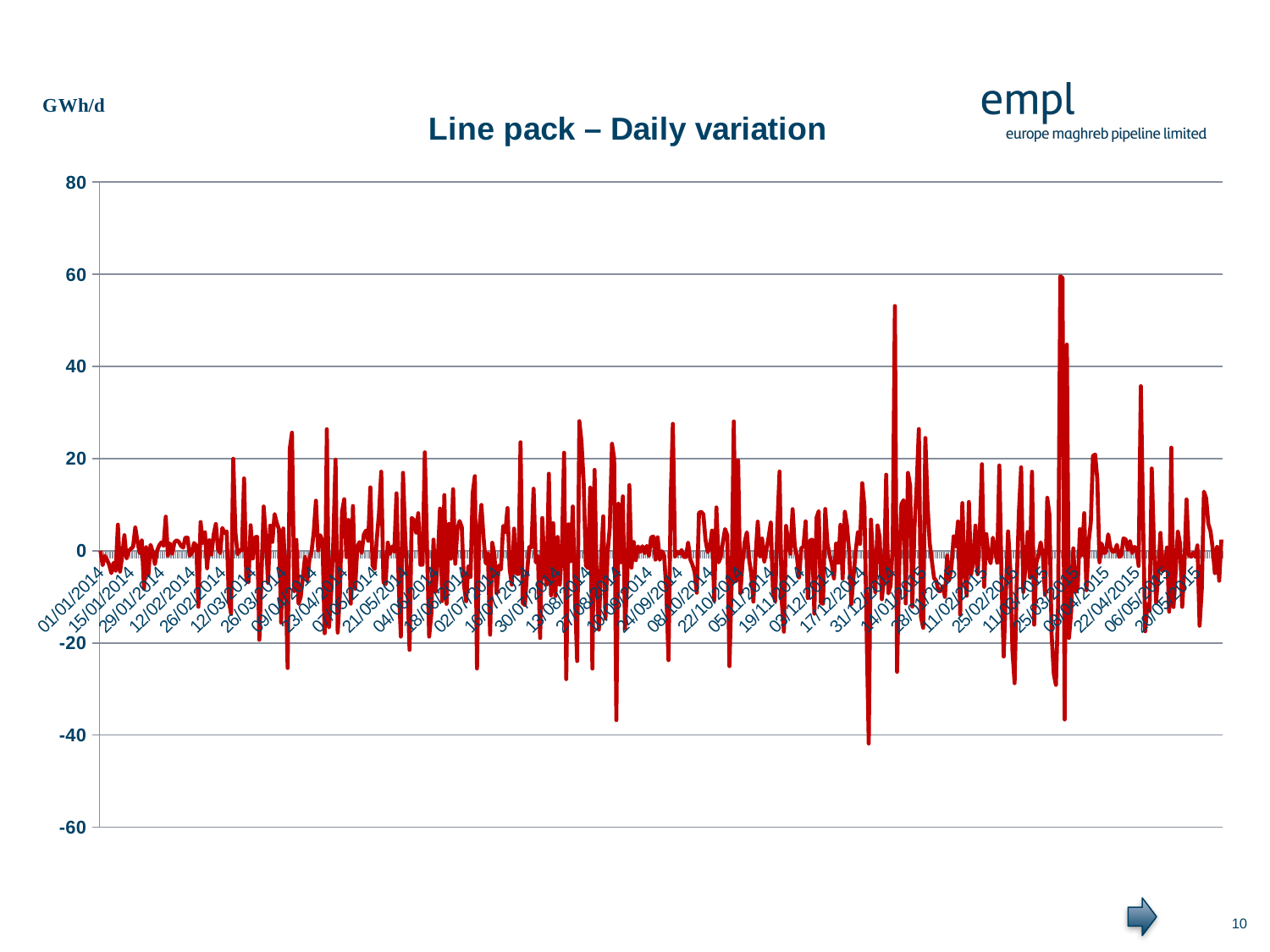

### Chart: Line pack – Daily variation

| Category | Linepack variation GWh/day |
|---|---|
| 41640 | 0.0 |
| 41641 | -3.1361776910000003 |
| 41642 | -1.114399439 |
| 41643 | -1.9356215809999961 |
| 41644 | -3.0276496199999987 |
| 41645 | -4.842354253999988 |
| 41646 | -2.612181625 |
| 41647 | -4.378687355 |
| 41648 | 5.6569184759999915 |
| 41649 | -4.523103674999993 |
| 41650 | -1.059775449 |
| 41651 | 3.3778169549999997 |
| 41652 | -1.67158378 |
| 41653 | -0.0037761220000000085 |
| 41654 | 0.4250598600000005 |
| 41655 | 0.896182163 |
| 41656 | 5.053027034 |
| 41657 | 2.030213762000001 |
| 41658 | -0.4990674220000003 |
| 41659 | 2.232314096 |
| 41660 | -8.245494814000018 |
| 41661 | 0.77379349 |
| 41662 | -5.295337258999988 |
| 41663 | 1.2899117799999982 |
| 41664 | -0.21207759299999998 |
| 41665 | -2.9210505309999997 |
| 41666 | 0.003907522000000008 |
| 41667 | 1.1807450690000023 |
| 41668 | 1.8362481730000018 |
| 41669 | 1.072851933 |
| 41670 | 7.402377055 |
| 41671 | -1.024167271 |
| 41672 | 1.5697855900000002 |
| 41673 | -0.634470211000001 |
| 41674 | 1.8293517579999974 |
| 41675 | 2.275832854 |
| 41676 | 1.9336342379999953 |
| 41677 | 1.063687624000002 |
| 41678 | 0.679661822000002 |
| 41679 | 2.8552924569999987 |
| 41680 | 2.8414309369999997 |
| 41681 | -1.0562539610000028 |
| 41682 | -0.4451634180000003 |
| 41683 | 1.6815892369999998 |
| 41684 | 1.1664689129999999 |
| 41685 | -12.151195040000001 |
| 41686 | 6.235217012 |
| 41687 | 1.698029543 |
| 41688 | 4.006838449 |
| 41689 | -3.808780275 |
| 41690 | 2.278378292 |
| 41691 | -0.816126513 |
| 41692 | 3.4606221729999995 |
| 41693 | 5.8138360729999885 |
| 41694 | 0.3108975470000004 |
| 41695 | -0.48566857700000077 |
| 41696 | 4.952244832000001 |
| 41697 | 3.839111107 |
| 41698 | 4.19734599799999 |
| 41699 | -10.801806605000015 |
| 41700 | -13.635630661 |
| 41701 | 19.971399308999967 |
| 41702 | 4.047621285000007 |
| 41703 | -0.7456030490000006 |
| 41704 | 0.20379421500000025 |
| 41705 | 0.06543743900000017 |
| 41706 | 15.696205180999998 |
| 41707 | -6.2076306940000014 |
| 41708 | -6.8630420659999976 |
| 41709 | 5.538284308000001 |
| 41710 | -1.6890655680000017 |
| 41711 | 2.947631049000004 |
| 41712 | 3.0140127089999997 |
| 41713 | -19.335123322 |
| 41714 | -4.95346774 |
| 41715 | 9.60834306 |
| 41716 | 2.6022009689999996 |
| 41717 | -6.9904775319999946 |
| 41718 | 5.472391221 |
| 41719 | 1.9235916229999959 |
| 41720 | 7.970632221 |
| 41721 | 6.064071584999993 |
| 41722 | 4.687164567999983 |
| 41723 | -15.606165719 |
| 41724 | 4.849602165000009 |
| 41725 | -5.659840713 |
| 41726 | -25.43868070399999 |
| 41727 | 22.239586061999987 |
| 41728 | 25.631622243999967 |
| 41729 | -8.764552131 |
| 41730 | 2.3728261949999956 |
| 41731 | -11.499301518000006 |
| 41732 | -10.035538849000016 |
| 41733 | -5.686667778 |
| 41734 | -1.3505701210000025 |
| 41735 | -6.412606404 |
| 41736 | -1.999287507 |
| 41737 | -0.08141767500000002 |
| 41738 | 4.050715378999987 |
| 41739 | 10.882221357000002 |
| 41740 | 0.09309237600000024 |
| 41741 | 3.375535457 |
| 41742 | 2.061517326 |
| 41743 | -17.89699374 |
| 41744 | 26.372510922 |
| 41745 | -16.573618273999966 |
| 41746 | -9.00542015 |
| 41747 | 2.2335610480000065 |
| 41748 | 19.768130034999942 |
| 41749 | -17.75890441600003 |
| 41750 | -9.299934125 |
| 41751 | 8.490612991 |
| 41752 | 11.188867806 |
| 41753 | -1.370811824000002 |
| 41754 | 6.684270448999993 |
| 41755 | -11.467001745 |
| 41756 | 9.721966434999999 |
| 41757 | -8.223585955 |
| 41758 | 0.81314798 |
| 41759 | 1.8873364650000002 |
| 41760 | -0.450438606 |
| 41761 | 3.5240928289999998 |
| 41762 | 4.3958101339999915 |
| 41763 | 2.154158286 |
| 41764 | 13.766197818000016 |
| 41765 | -3.150850632999999 |
| 41766 | -3.955323763 |
| 41767 | 2.802493319 |
| 41768 | 8.264851246000001 |
| 41769 | 17.160019889999965 |
| 41770 | -6.797700476999991 |
| 41771 | -7.276051144999999 |
| 41772 | 1.7535531030000016 |
| 41773 | -0.663153875000001 |
| 41774 | 0.9115492580000006 |
| 41775 | -0.207954625 |
| 41776 | 12.463673824000002 |
| 41777 | -6.8294999999999995 |
| 41778 | -18.63172601900003 |
| 41779 | 16.920086574999942 |
| 41780 | 3.161441679 |
| 41781 | -6.34379574 |
| 41782 | -21.499967239 |
| 41783 | 7.1269636279999915 |
| 41784 | 6.65446071799999 |
| 41785 | 3.934027665 |
| 41786 | 8.154630938000018 |
| 41787 | -3.039375645 |
| 41788 | -3.003731822000006 |
| 41789 | 21.372905546999988 |
| 41790 | 1.4933239969999976 |
| 41791 | -18.624186292 |
| 41792 | -13.794764263000001 |
| 41793 | 2.423454271 |
| 41794 | -8.897984957000016 |
| 41795 | -1.5169277889999984 |
| 41796 | 9.159479573000016 |
| 41797 | -10.912685277000028 |
| 41798 | 12.091768750999998 |
| 41799 | -11.512918332 |
| 41800 | 5.8106599 |
| 41801 | -1.717760988 |
| 41802 | 13.351225005000002 |
| 41803 | -2.828096544 |
| 41804 | 4.793352283 |
| 41805 | 6.459949744000008 |
| 41806 | 5.117502213999987 |
| 41807 | -7.388136987999991 |
| 41808 | -10.955200630000016 |
| 41809 | -3.4164614529999993 |
| 41810 | -5.684893519999989 |
| 41811 | 12.370863291000004 |
| 41812 | 16.189917369000028 |
| 41813 | -25.548433742999954 |
| 41814 | 4.527819946999983 |
| 41815 | 9.954634640000016 |
| 41816 | 2.8429988109999997 |
| 41817 | -2.741172665 |
| 41818 | -0.572167238 |
| 41819 | -18.219541655 |
| 41820 | 1.735009054 |
| 41821 | -0.8391999000000009 |
| 41822 | -9.235027178 |
| 41823 | -3.217348321 |
| 41824 | -4.0479016149999945 |
| 41825 | 5.386661744000009 |
| 41826 | 4.030168959 |
| 41827 | 9.277649085 |
| 41828 | -3.9460535039999987 |
| 41829 | -7.375457599000001 |
| 41830 | 4.808503629999993 |
| 41831 | -4.9439544349999975 |
| 41832 | -5.054548006999991 |
| 41833 | 23.551770332 |
| 41834 | -11.365293403000004 |
| 41835 | -11.773994695000004 |
| 41836 | -4.571466462000008 |
| 41837 | 0.805073503 |
| 41838 | 0.710543174 |
| 41839 | 13.456125482000001 |
| 41840 | -2.5110838369999997 |
| 41841 | -1.1781870880000023 |
| 41842 | -18.93217042900003 |
| 41843 | 7.11195858899999 |
| 41844 | -4.387216393 |
| 41845 | -7.343658213 |
| 41846 | 16.727675465000036 |
| 41847 | -9.676536633000024 |
| 41848 | 5.991876857999993 |
| 41849 | -9.835217621 |
| 41850 | 2.998332609 |
| 41851 | -7.356821772 |
| 41852 | -0.13320128000000028 |
| 41853 | 21.288769269999943 |
| 41854 | -27.844203762 |
| 41855 | 5.72262707699999 |
| 41856 | -2.268003594 |
| 41857 | 9.610627856 |
| 41858 | -9.775294661 |
| 41859 | -23.94228737199995 |
| 41860 | 28.14413446100003 |
| 41861 | 23.669670041 |
| 41862 | 14.698602882 |
| 41863 | -3.1976203680000035 |
| 41864 | -3.7726692859999997 |
| 41865 | 13.694992981999999 |
| 41866 | -25.57887829300003 |
| 41867 | 17.559608050999987 |
| 41868 | -7.142580347999983 |
| 41869 | -17.11460342800004 |
| 41870 | -1.776709109000002 |
| 41871 | 7.473067197000011 |
| 41872 | -14.731037434000001 |
| 41873 | -0.5500564179999999 |
| 41874 | 5.1170932369999855 |
| 41875 | 23.22005973399999 |
| 41876 | 20.078065255 |
| 41877 | -36.74817007500001 |
| 41878 | 10.215135996000004 |
| 41879 | -2.493999312 |
| 41880 | 11.810797967000006 |
| 41881 | -16.83755900800003 |
| 41882 | -6.693093097 |
| 41883 | 14.248411119999998 |
| 41884 | -3.6595456979999987 |
| 41885 | 1.8957266459999966 |
| 41886 | -2.039557009 |
| 41887 | 0.9295124769999995 |
| 41888 | -0.23103324400000025 |
| 41889 | 0.9814064469999996 |
| 41890 | -0.5181457970000006 |
| 41891 | 1.069283555 |
| 41892 | -1.0966794959999984 |
| 41893 | 2.8880283749999998 |
| 41894 | 3.1064168650000004 |
| 41895 | -1.9143494569999981 |
| 41896 | 2.926799088 |
| 41897 | -1.960672374 |
| 41898 | -0.10552055400000011 |
| 41899 | -1.0413901049999998 |
| 41900 | -8.636627708 |
| 41901 | -23.733249371999957 |
| 41902 | 11.130879691 |
| 41903 | 27.55093474900003 |
| 41904 | -1.262551462 |
| 41905 | -0.24688296599999998 |
| 41906 | -0.598931725 |
| 41907 | 0.15682363500000004 |
| 41908 | -1.313763211999997 |
| 41909 | -1.374931539 |
| 41910 | 1.7158969969999998 |
| 41911 | -1.8491152050000002 |
| 41912 | -3.0112226749999977 |
| 41913 | -4.675424183000001 |
| 41914 | -9.110099523 |
| 41915 | 8.209001956 |
| 41916 | 8.475558430000007 |
| 41917 | 7.919003855000002 |
| 41918 | 2.400171203 |
| 41919 | -0.2798817140000005 |
| 41920 | 0.6450345000000006 |
| 41921 | 4.378402672 |
| 41922 | -10.842962165 |
| 41923 | 9.405250318000016 |
| 41924 | -2.528475265 |
| 41925 | -1.4012436439999973 |
| 41926 | 1.9284734069999998 |
| 41927 | 4.723309392000007 |
| 41928 | 3.3016724779999977 |
| 41929 | -25.033555789999998 |
| 41930 | -6.933403406999999 |
| 41931 | 28.076373082 |
| 41932 | -6.576870924 |
| 41933 | 19.591314236000002 |
| 41934 | -9.241281667999983 |
| 41935 | -2.6455219170000035 |
| 41936 | 1.908136465 |
| 41937 | 4.017861960999993 |
| 41938 | -1.7064996049999999 |
| 41939 | -5.006384014 |
| 41940 | -11.020381586 |
| 41941 | -1.149207752 |
| 41942 | 6.317578751999991 |
| 41943 | -1.204147807 |
| 41944 | 2.6323645269999996 |
| 41945 | -2.331250921999996 |
| 41946 | 0.3218033810000009 |
| 41947 | 2.9760120799999967 |
| 41948 | 6.13244404999999 |
| 41949 | -8.816675628 |
| 41950 | -10.957705992000006 |
| 41951 | 5.3661589579999855 |
| 41952 | 17.190822234999967 |
| 41953 | -10.796309048000001 |
| 41954 | -17.548673590999954 |
| 41955 | 5.401803823 |
| 41956 | 1.8485751680000018 |
| 41957 | -0.643883324 |
| 41958 | 9.02984213 |
| 41959 | 1.0371986659999977 |
| 41960 | -1.342216882 |
| 41961 | -5.8027677569999945 |
| 41962 | 0.528528361999999 |
| 41963 | 0.919374464 |
| 41964 | 6.393615158999991 |
| 41965 | -10.280250103999999 |
| 41966 | 2.213559834 |
| 41967 | 2.4289654979999997 |
| 41968 | -13.651776596000015 |
| 41969 | 7.192301254999991 |
| 41970 | 8.599457248000016 |
| 41971 | -11.280630312000016 |
| 41972 | -11.502119055000014 |
| 41973 | 9.072883394000014 |
| 41974 | 1.5605693889999976 |
| 41975 | -0.918235536 |
| 41976 | -2.8553836539999997 |
| 41977 | -5.991719794000011 |
| 41978 | 1.5586902249999999 |
| 41979 | -2.588971003 |
| 41980 | 5.640839545999993 |
| 41981 | -6.0584053279999885 |
| 41982 | 8.454885580000003 |
| 41983 | 5.485648014000012 |
| 41984 | -0.38901104100000045 |
| 41985 | -11.563067309000004 |
| 41986 | -5.4934725089999965 |
| 41987 | -0.09089987200000026 |
| 41988 | 4.080281924 |
| 41989 | 1.495415461 |
| 41990 | 14.676716609000014 |
| 41991 | 9.740834426000001 |
| 41992 | -17.052614408 |
| 41993 | -41.812502082 |
| 41994 | 6.7619407759999985 |
| 41995 | -2.533052278 |
| 41996 | -8.987387961 |
| 41997 | 5.502230116000001 |
| 41998 | 3.030624815 |
| 41999 | -10.514407414000004 |
| 42000 | -5.911463209 |
| 42001 | 16.50682548300003 |
| 42002 | -9.260890948 |
| 42003 | -7.600075081 |
| 42004 | 1.100900341 |
| 42005 | 53.124877053 |
| 42006 | -26.271902467000036 |
| 42007 | -3.4084606339999977 |
| 42008 | 10.087364327 |
| 42009 | 10.984187344 |
| 42010 | -11.440091251 |
| 42011 | 16.90350388299995 |
| 42012 | 14.08171848 |
| 42013 | -12.126330239000014 |
| 42014 | 5.140642690000008 |
| 42015 | 13.912544615000028 |
| 42016 | 26.41466115900004 |
| 42017 | -14.379702790000014 |
| 42018 | -16.72055327099996 |
| 42019 | 24.484218377999962 |
| 42020 | 9.985753860000003 |
| 42021 | 1.636429128 |
| 42022 | -2.249164034 |
| 42023 | -5.911932661000001 |
| 42024 | -6.509860519 |
| 42025 | -8.76182929 |
| 42026 | -8.740908511 |
| 42027 | -7.6794828729999915 |
| 42028 | -10.016749205000016 |
| 42029 | -1.0529149959999982 |
| 42030 | -6.332943426 |
| 42031 | -3.518918781 |
| 42032 | 3.1385629379999997 |
| 42033 | 0.9348993770000011 |
| 42034 | 6.3406529479999945 |
| 42035 | -13.890581148000004 |
| 42036 | 10.357760286000014 |
| 42037 | -4.085796035 |
| 42038 | -9.768214936000001 |
| 42039 | 10.591236488 |
| 42040 | -5.133466265 |
| 42041 | -2.5496853259999988 |
| 42042 | 5.456592401000007 |
| 42043 | -5.096056573999993 |
| 42044 | 3.968257385 |
| 42045 | 18.788961943 |
| 42046 | -7.823514325999986 |
| 42047 | 3.6278057130000003 |
| 42048 | -1.1810837969999999 |
| 42049 | -2.713614665 |
| 42050 | 2.844690917 |
| 42051 | 0.550104343 |
| 42052 | -2.6006402910000004 |
| 42053 | 18.525025660999987 |
| 42054 | -6.3123588859999975 |
| 42055 | -22.949158194 |
| 42056 | -8.823686729000016 |
| 42057 | 4.208647246 |
| 42058 | -3.791184665000001 |
| 42059 | -21.653611934 |
| 42060 | -28.736641193999986 |
| 42061 | -6.326849614 |
| 42062 | 8.470071579 |
| 42063 | 18.096851397 |
| 42064 | -8.956054054000022 |
| 42065 | -3.4902722199999987 |
| 42066 | 4.0681955519999855 |
| 42067 | -5.808876193 |
| 42068 | 17.142989282000002 |
| 42069 | -16.036627741 |
| 42070 | -2.657294701000004 |
| 42071 | -0.7741603939999996 |
| 42072 | 1.824852001000002 |
| 42073 | -1.145845543 |
| 42074 | -9.607010162999998 |
| 42075 | 11.500666464 |
| 42076 | 7.857103333999992 |
| 42077 | -18.011716611 |
| 42078 | -26.743271873999966 |
| 42079 | -29.097152204999986 |
| 42080 | -11.243329191999985 |
| 42081 | 59.597020502 |
| 42082 | 59.21951503300006 |
| 42083 | -36.599986215 |
| 42084 | 44.739624221 |
| 42085 | -18.91621398899999 |
| 42086 | -13.072030391000016 |
| 42087 | 0.522295963 |
| 42088 | -8.993217244 |
| 42089 | -7.7459047949999995 |
| 42090 | 4.686635343000001 |
| 42091 | -0.9226031459999995 |
| 42092 | 8.172778066 |
| 42093 | -8.563612026000005 |
| 42094 | 1.83288458 |
| 42095 | 6.083432112 |
| 42096 | 20.584859748000028 |
| 42097 | 20.900116934999957 |
| 42098 | 15.531489548000014 |
| 42099 | -2.497240741 |
| 42100 | 1.5574842369999982 |
| 42101 | -0.49573655 |
| 42102 | -0.30361456400000075 |
| 42103 | 3.5563427159999987 |
| 42104 | 0.7426076330000018 |
| 42105 | -0.22004750200000028 |
| 42106 | -0.13102448600000022 |
| 42107 | 1.292792878 |
| 42108 | -1.306053742 |
| 42109 | -1.049418921000002 |
| 42110 | 2.666055755 |
| 42111 | 2.5220063159999997 |
| 42112 | 0.19575382500000021 |
| 42113 | 2.1015084329999993 |
| 42114 | -0.485451033 |
| 42115 | 0.845847935000001 |
| 42116 | 0.494559038 |
| 42117 | -3.27355336 |
| 42118 | 35.73088234500001 |
| 42119 | 7.10347684399999 |
| 42120 | -17.46833132299996 |
| 42121 | -11.576154694000014 |
| 42122 | -13.128961753999986 |
| 42123 | 17.859562403000005 |
| 42124 | 1.594795621 |
| 42125 | -11.279778086999999 |
| 42126 | -4.923016039999991 |
| 42127 | 3.8797988020000003 |
| 42128 | -4.4649297489999915 |
| 42129 | -3.4224142229999996 |
| 42130 | 0.706763617000001 |
| 42131 | -13.220083009 |
| 42132 | 22.382973662 |
| 42133 | -12.220433780999999 |
| 42134 | -4.506595394000001 |
| 42135 | 4.140502470999992 |
| 42136 | 1.573121089999998 |
| 42137 | -12.17630976 |
| 42138 | -3.3429874440000003 |
| 42139 | 11.134203141999983 |
| 42140 | -0.8880949410000006 |
| 42141 | -1.292730462 |
| 42142 | -0.4321367840000004 |
| 42143 | -1.3038646529999949 |
| 42144 | 1.1647658889999999 |
| 42145 | -16.261964407000036 |
| 42146 | -8.25262908 |
| 42147 | 12.826490593000024 |
| 42148 | 11.417573675 |
| 42149 | 5.8148122429999844 |
| 42150 | 4.2903938729999975 |
| 42151 | 0.478641698 |
| 42152 | -4.8607880059999955 |
| 42153 | 0.842411476 |
| 42154 | -6.489485679999992 |
| 42155 | 2.4285444829999996 |
10